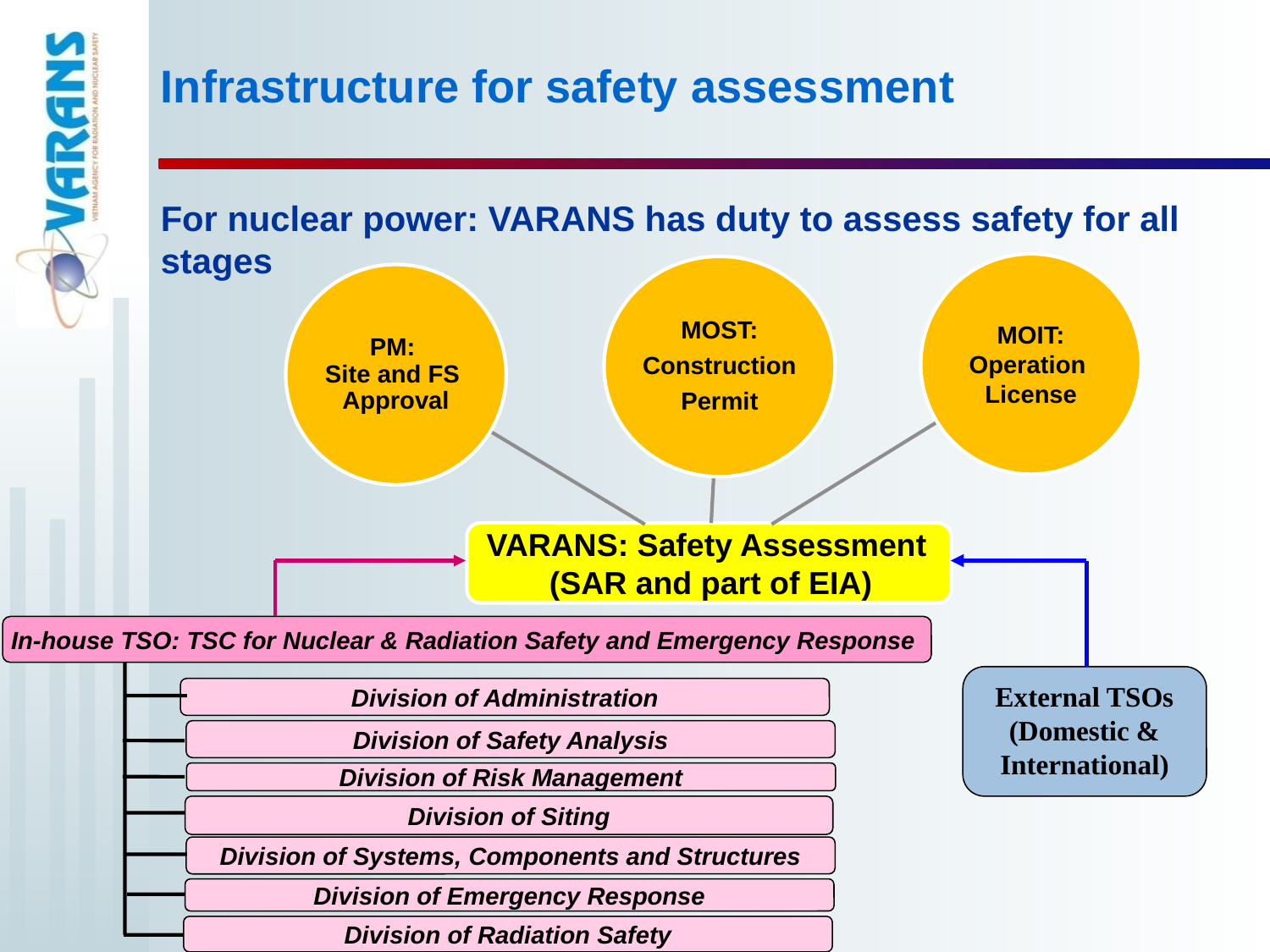

Infrastructure for safety assessment

For nuclear power: VARANS has duty to assess safety for all stages
VARANS: Safety Assessment
(SAR and part of EIA)

MOST:
Construction
Permit

MOIT:
Operation
License

PM:
Site and FS  Approval
External TSOs
(Domestic & International)
In-house TSO: TSC for Nuclear & Radiation Safety and Emergency Response

Division of Administration

Division of Safety Analysis

Division of Risk Management

Division of Siting

Division of Systems, Components and Structures

Division of Emergency Response

Division of Radiation Safety